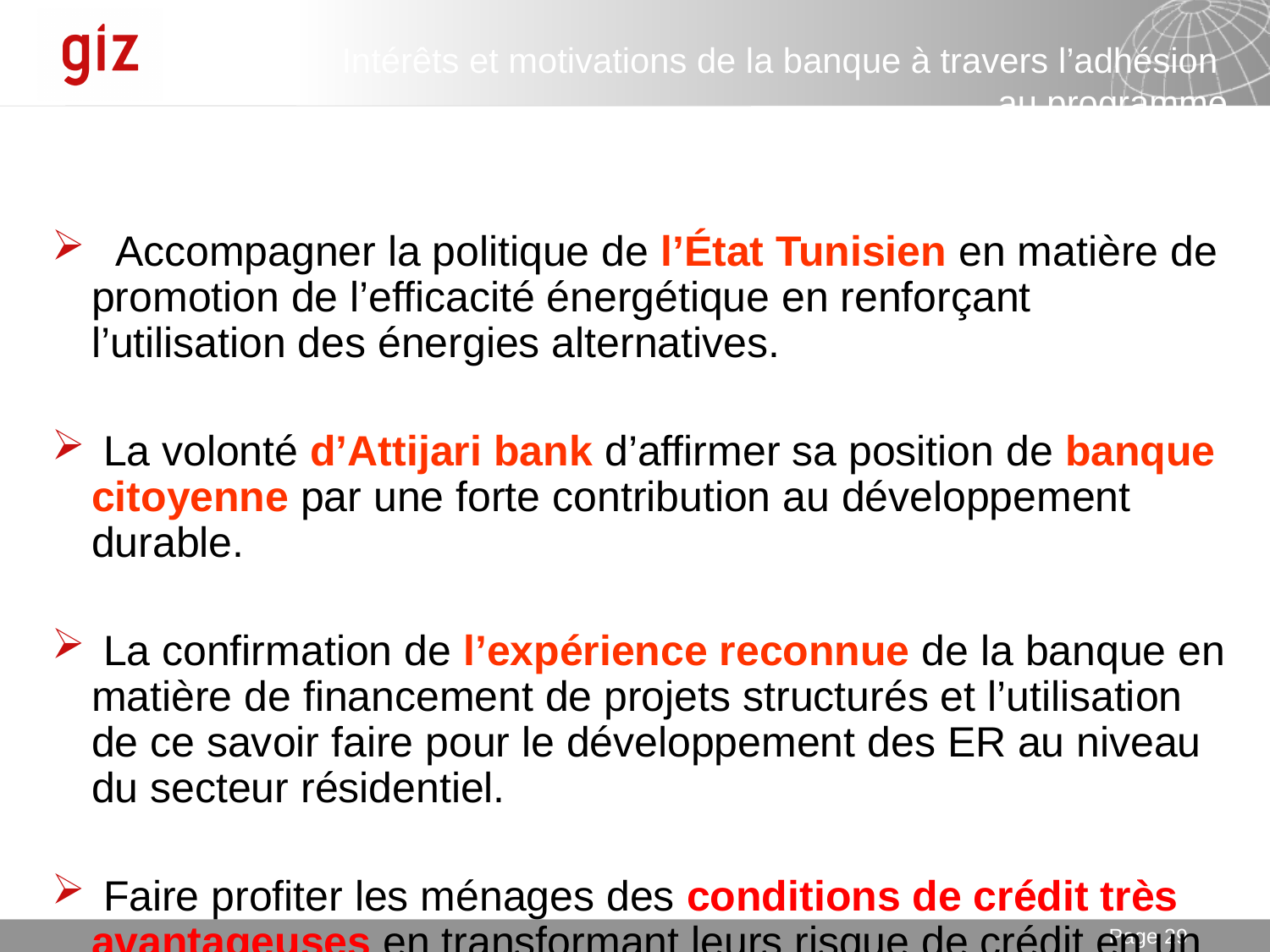

# Intérêts et motivations de la banque à travers l’adhésion au programme

  Accompagner la politique de l’État Tunisien en matière de promotion de l’efficacité énergétique en renforçant l’utilisation des énergies alternatives.

 La volonté d’Attijari bank d’affirmer sa position de banque citoyenne par une forte contribution au développement durable.

 La confirmation de l’expérience reconnue de la banque en matière de financement de projets structurés et l’utilisation de ce savoir faire pour le développement des ER au niveau du secteur résidentiel.

 Faire profiter les ménages des conditions de crédit très avantageuses en transformant leurs risque de crédit en un risque quasi-souverain à travers l’interposition de la STEG